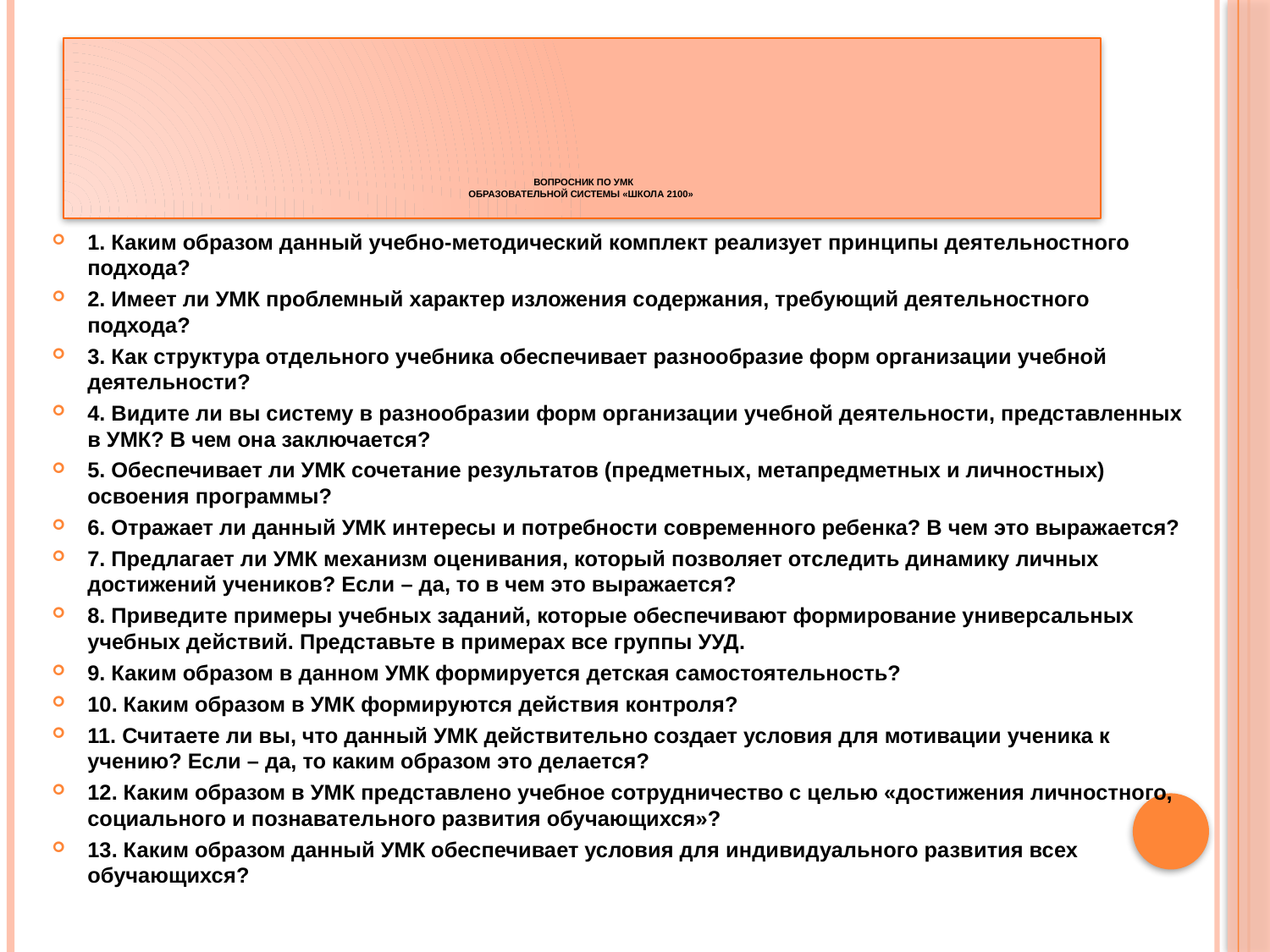

# Вопросник по УМК Образовательной системы «Школа 2100»
1. Каким образом данный учебно-методический комплект реализует принципы деятельностного подхода?
2. Имеет ли УМК проблемный характер изложения содержания, требующий деятельностного подхода?
3. Как структура отдельного учебника обеспечивает разнообразие форм организации учебной деятельности?
4. Видите ли вы систему в разнообразии форм организации учебной деятельности, представленных в УМК? В чем она заключается?
5. Обеспечивает ли УМК сочетание результатов (предметных, метапредметных и личностных) освоения программы?
6. Отражает ли данный УМК интересы и потребности современного ребенка? В чем это выражается?
7. Предлагает ли УМК механизм оценивания, который позволяет отследить динамику личных достижений учеников? Если – да, то в чем это выражается?
8. Приведите примеры учебных заданий, которые обеспечивают формирование универсальных учебных действий. Представьте в примерах все группы УУД.
9. Каким образом в данном УМК формируется детская самостоятельность?
10. Каким образом в УМК формируются действия контроля?
11. Считаете ли вы, что данный УМК действительно создает условия для мотивации ученика к учению? Если – да, то каким образом это делается?
12. Каким образом в УМК представлено учебное сотрудничество с целью «достижения личностного, социального и познавательного развития обучающихся»?
13. Каким образом данный УМК обеспечивает условия для индивидуального развития всех обучающихся?